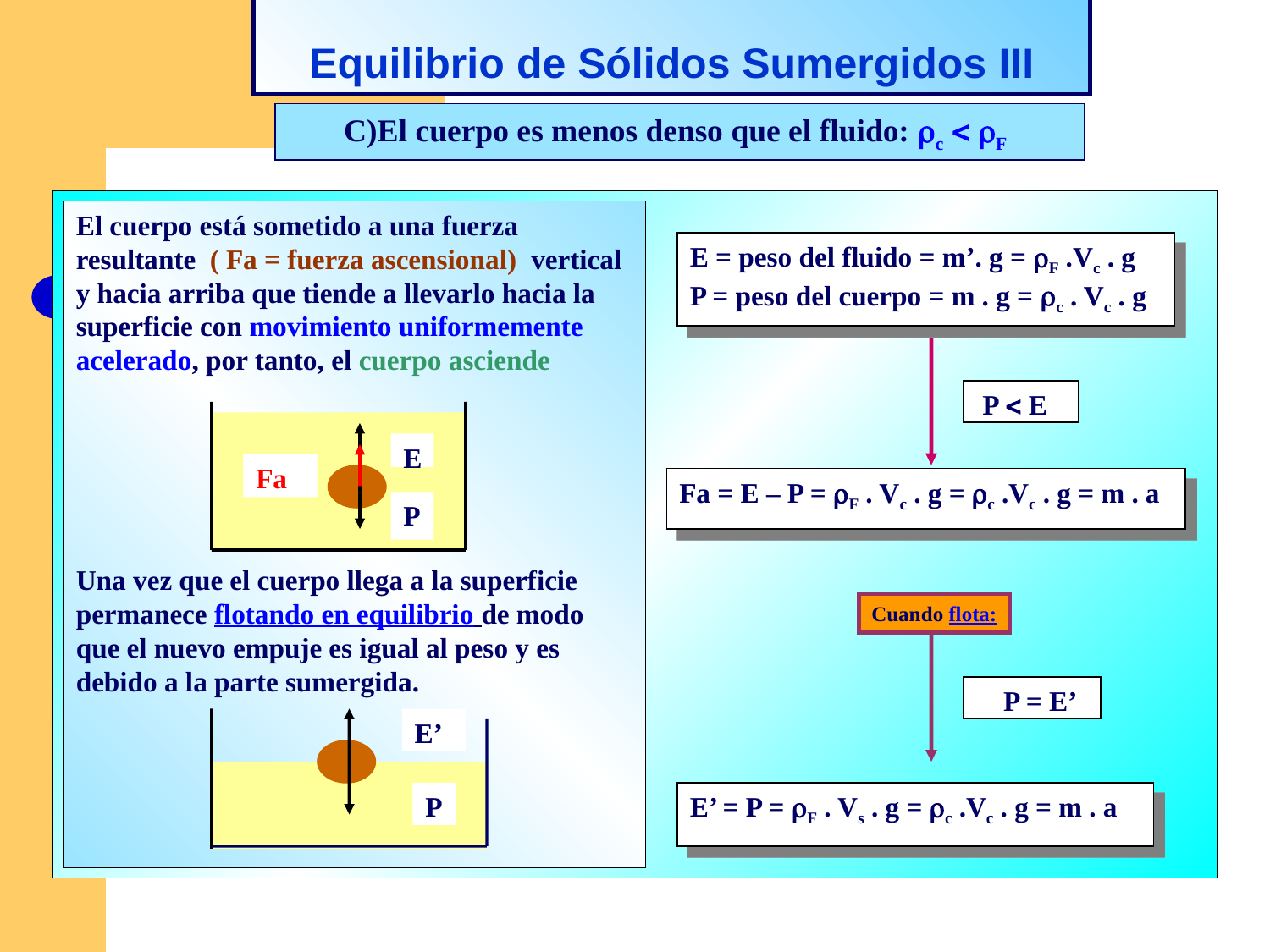

# Equilibrio de Sólidos Sumergidos III
       C)El cuerpo es menos denso que el fluido: ρc < ρF

El cuerpo está sometido a una fuerza resultante  ( Fa = fuerza ascensional)  vertical y hacia arriba que tiende a llevarlo hacia la superficie con movimiento uniformemente acelerado, por tanto, el cuerpo asciende

Una vez que el cuerpo llega a la superficie permanece flotando en equilibrio de modo que el nuevo empuje es igual al peso y es debido a la parte sumergida.
E = peso del fluido = m’. g = ρF .Vc . g
P = peso del cuerpo = m . g = ρc . Vc . g

 P < E

E

Fa

Fa = E – P = ρF . Vc . g = ρc .Vc . g = m . a
P

Cuando flota:

    P = E’

E’

P
E’ = P = ρF . Vs . g = ρc .Vc . g = m . a